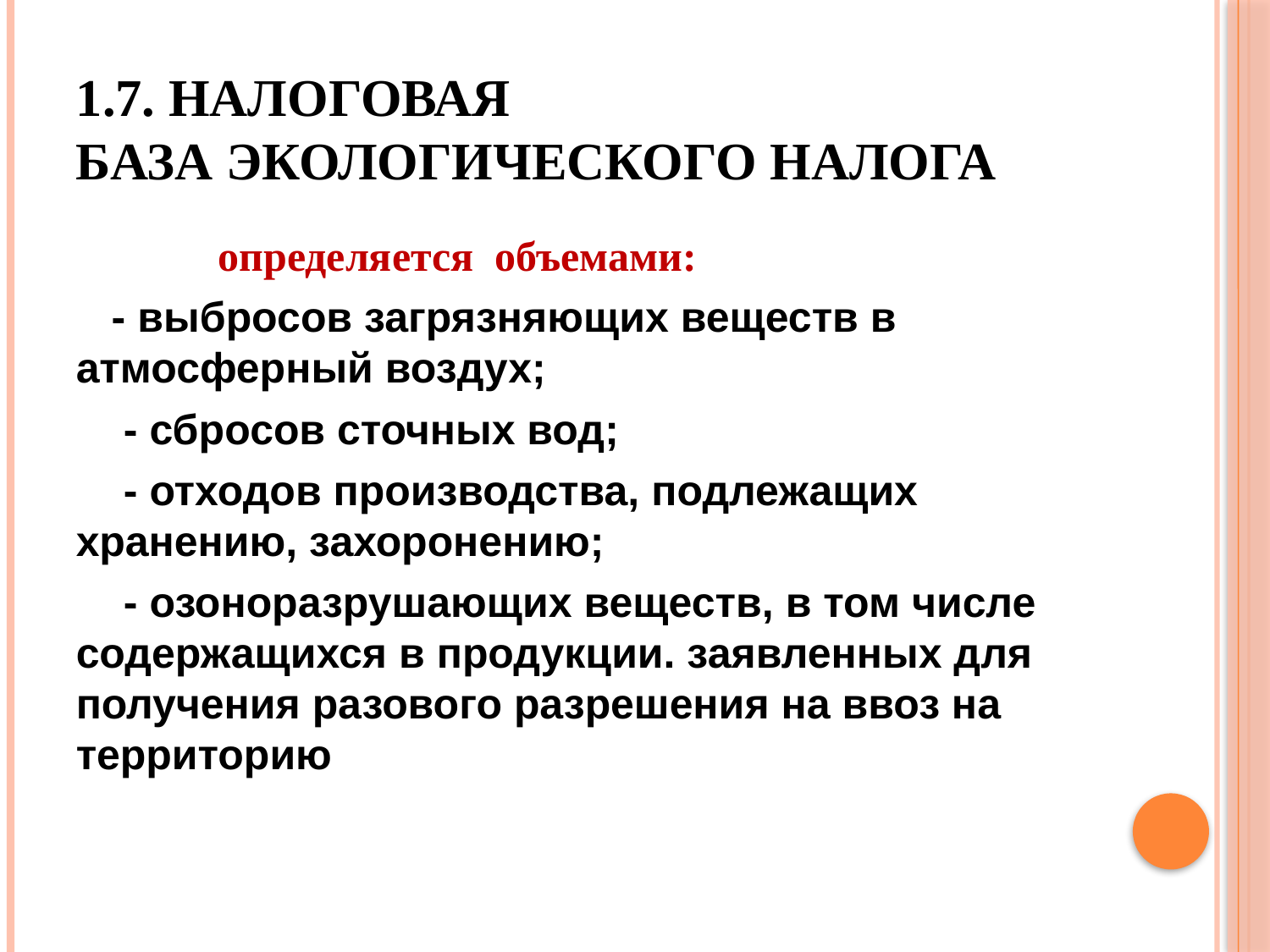

# 1.7. Налоговая база экологического налога
            определяется  объемами:
   - выбросов загрязняющих веществ в атмосферный воздух;
    - сбросов сточных вод;
    - отходов производства, подлежащих хранению, захоронению;
    - озоноразрушающих веществ, в том числе содержащихся в продукции. заявленных для получения разового разрешения на ввоз на территорию